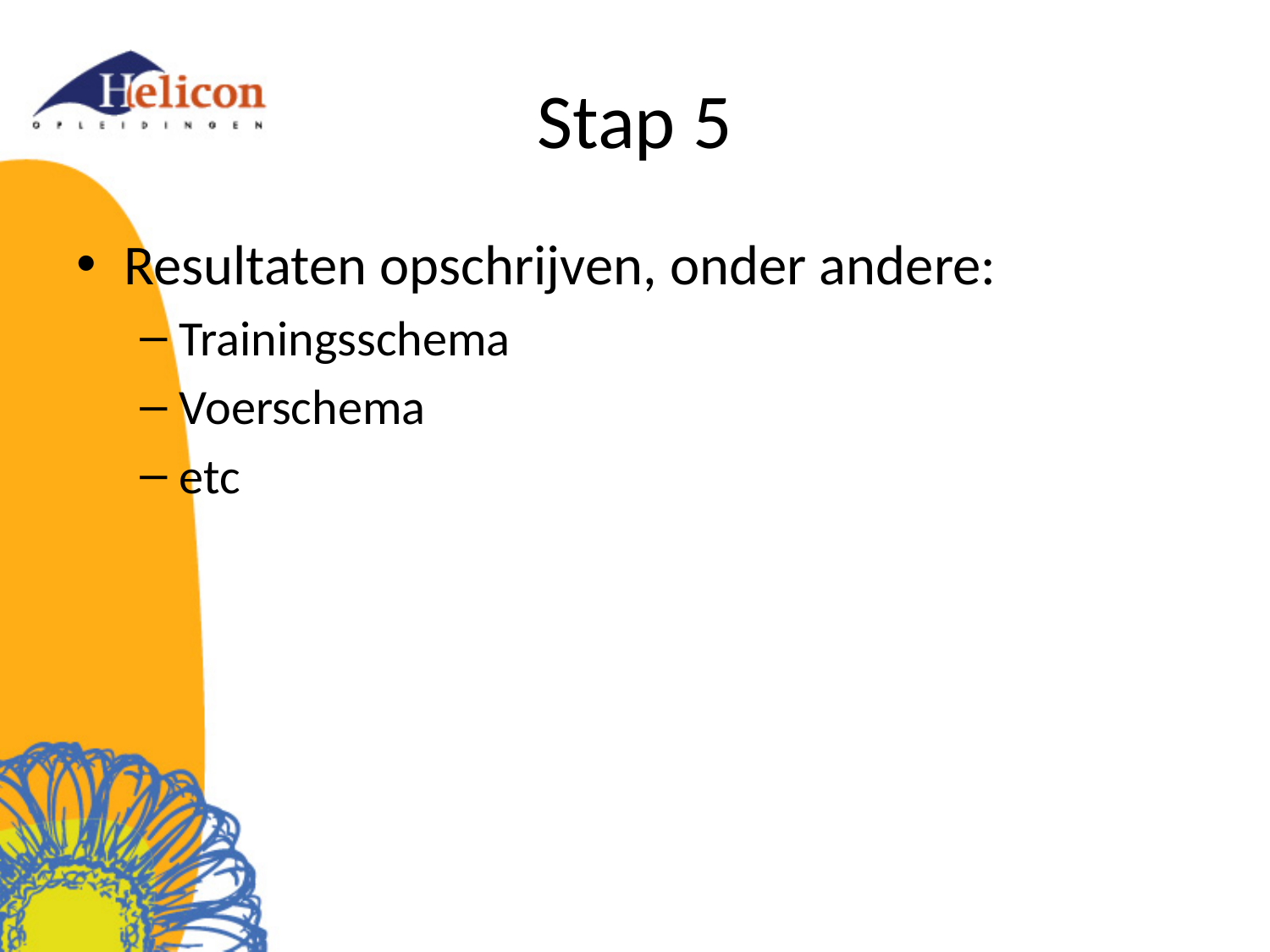

# Stap 5
Resultaten opschrijven, onder andere:
Trainingsschema
Voerschema
etc